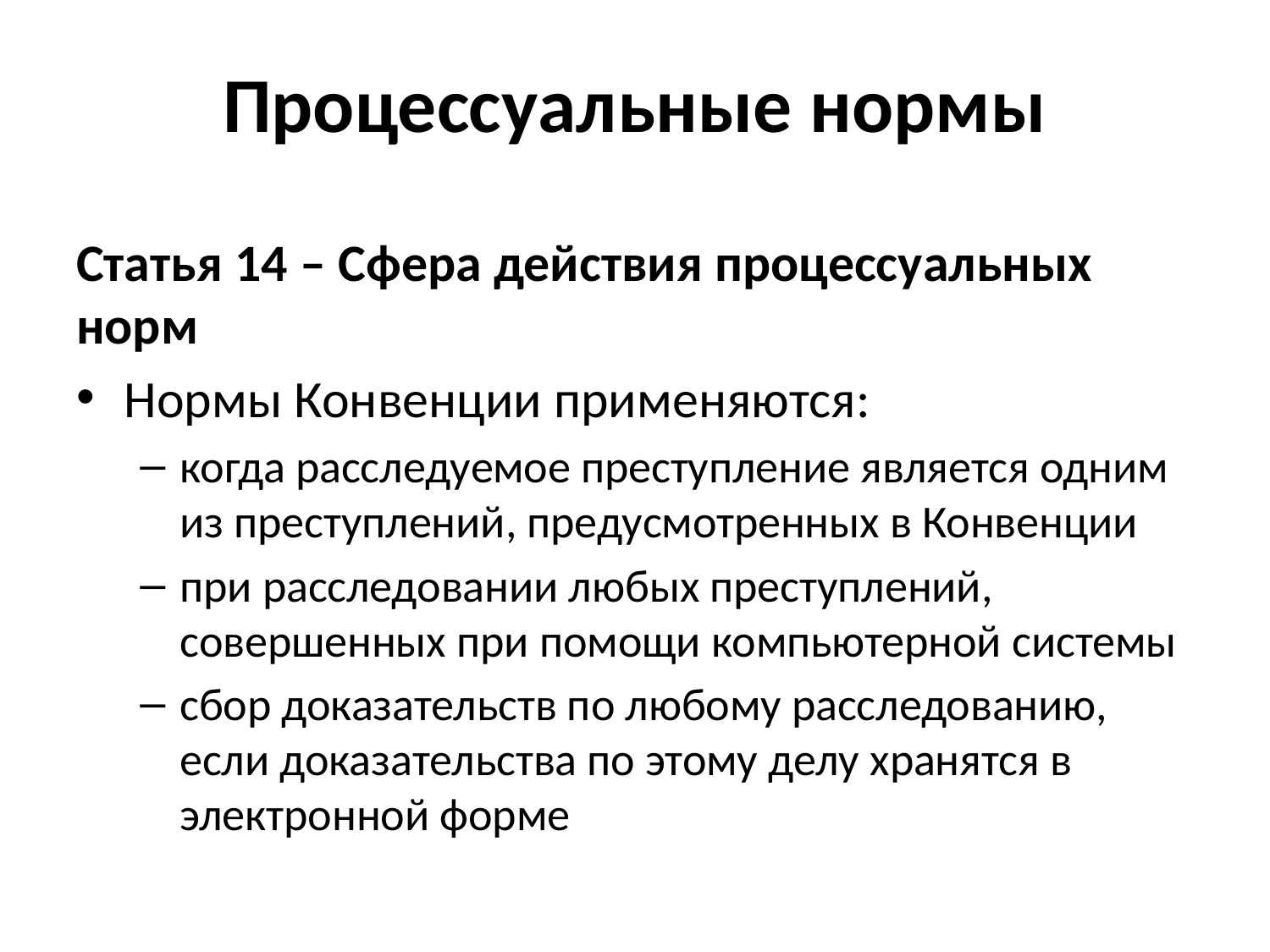

# Процессуальные нормы
Статья 14 – Сфера действия процессуальных норм
Нормы Конвенции применяются:
когда расследуемое преступление является одним из преступлений, предусмотренных в Конвенции
при расследовании любых преступлений, совершенных при помощи компьютерной системы
сбор доказательств по любому расследованию, если доказательства по этому делу хранятся в электронной форме